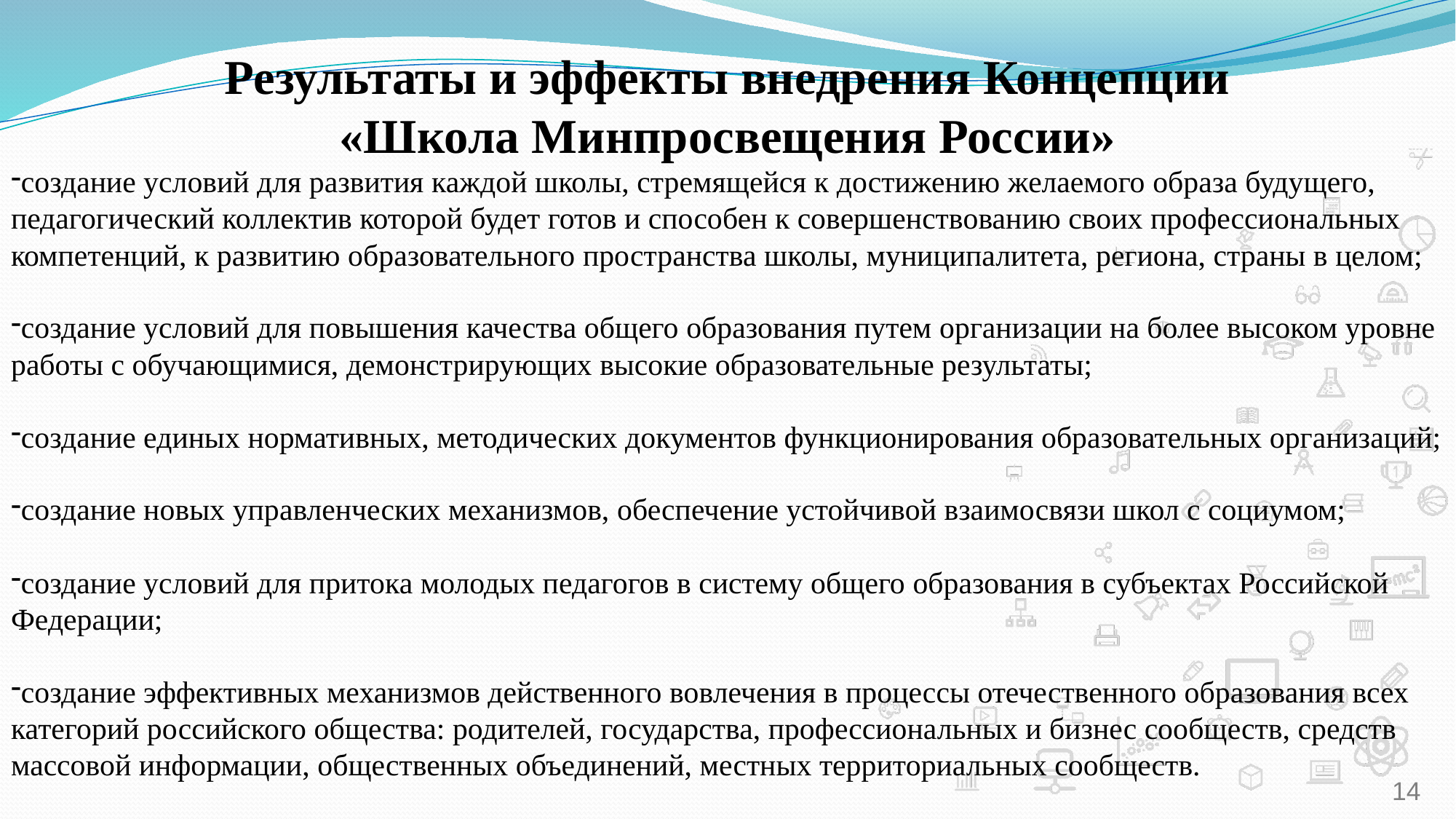

Результаты и эффекты внедрения Концепции
«Школа Минпросвещения России»
создание условий для развития каждой школы, стремящейся к достижению желаемого образа будущего, педагогический коллектив которой будет готов и способен к совершенствованию своих профессиональных компетенций, к развитию образовательного пространства школы, муниципалитета, региона, страны в целом;

создание условий для повышения качества общего образования путем организации на более высоком уровне работы с обучающимися, демонстрирующих высокие образовательные результаты;

создание единых нормативных, методических документов функционирования образовательных организаций;

создание новых управленческих механизмов, обеспечение устойчивой взаимосвязи школ с социумом;

создание условий для притока молодых педагогов в систему общего образования в субъектах Российской Федерации;

создание эффективных механизмов действенного вовлечения в процессы отечественного образования всех категорий российского общества: родителей, государства, профессиональных и бизнес сообществ, средств массовой информации, общественных объединений, местных территориальных сообществ.